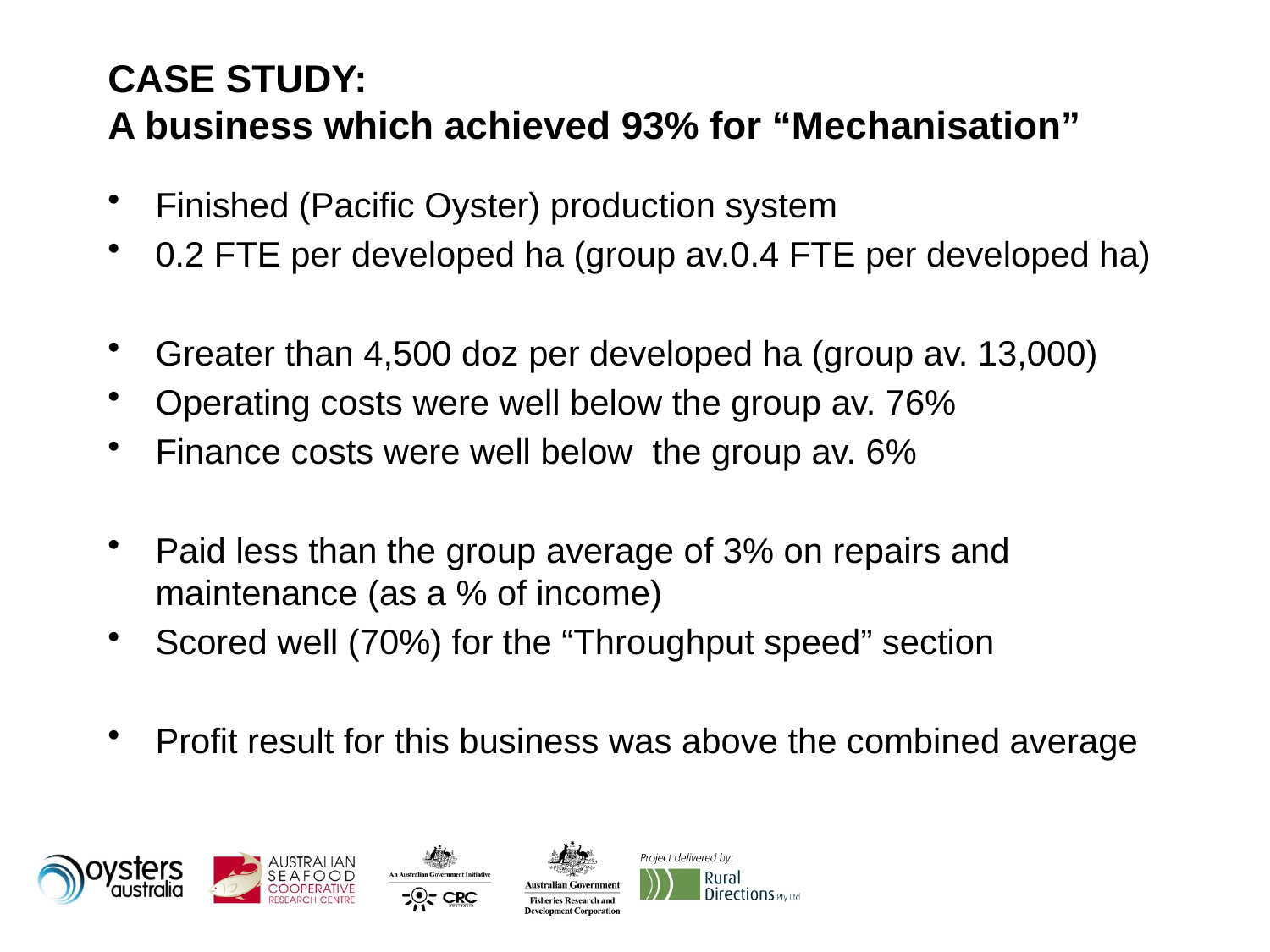

# CASE STUDY: A business which achieved 93% for “Mechanisation”
Finished (Pacific Oyster) production system
0.2 FTE per developed ha (group av.0.4 FTE per developed ha)

Greater than 4,500 doz per developed ha (group av. 13,000)
Operating costs were well below the group av. 76%
Finance costs were well below  the group av. 6%

Paid less than the group average of 3% on repairs and maintenance (as a % of income)
Scored well (70%) for the “Throughput speed” section

Profit result for this business was above the combined average